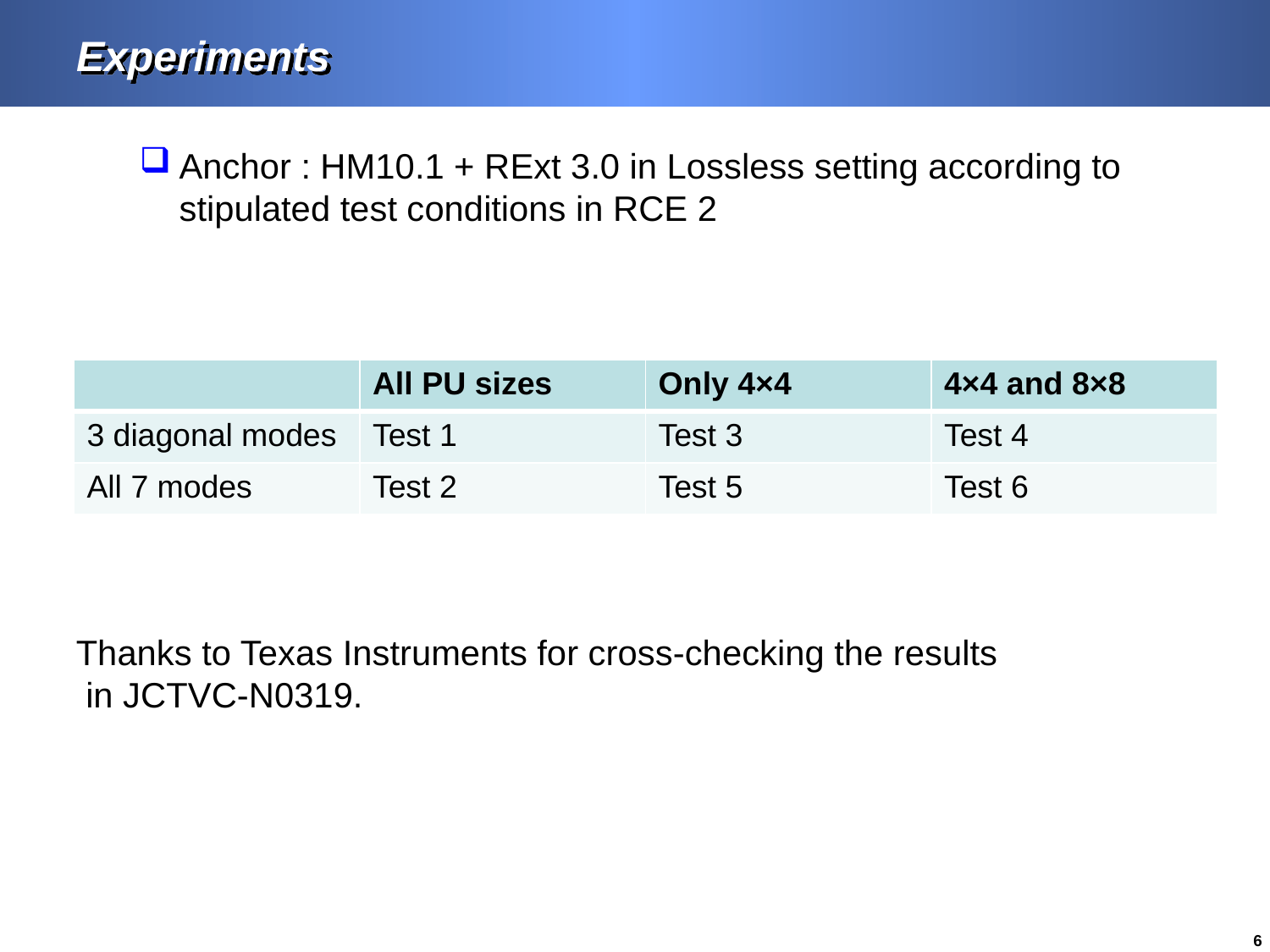

# Experiments
Anchor : HM10.1 + RExt 3.0 in Lossless setting according to stipulated test conditions in RCE 2
|  | All PU sizes | Only 4×4 | 4×4 and 8×8 |
| --- | --- | --- | --- |
| 3 diagonal modes | Test 1 | Test 3 | Test 4 |
| All 7 modes | Test 2 | Test 5 | Test 6 |
Thanks to Texas Instruments for cross-checking the results
 in JCTVC-N0319.
6